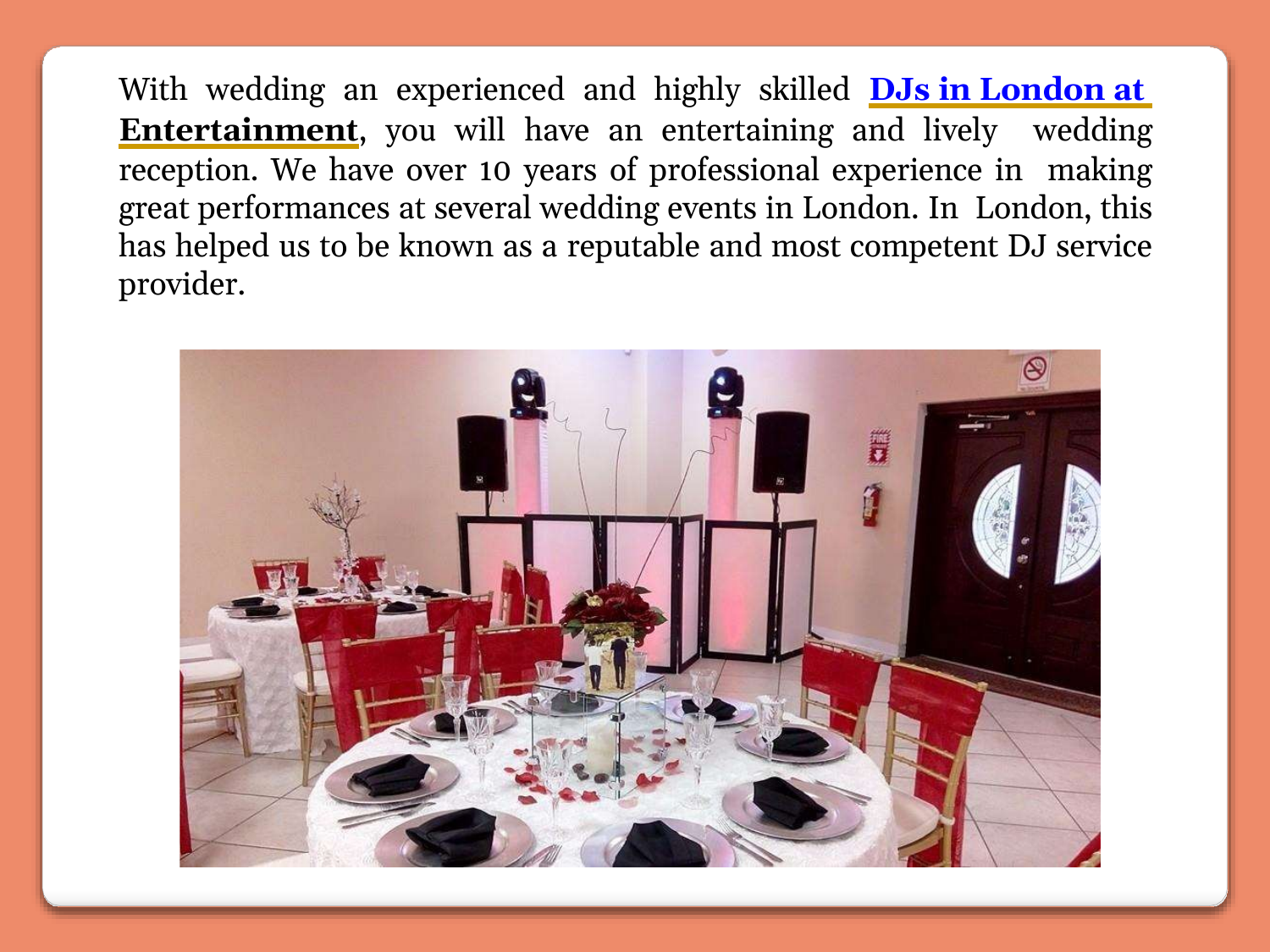

With wedding an experienced and highly skilled DJs in London at Entertainment, you will have an entertaining and lively  wedding reception. We have over 10 years of professional experience in  making great performances at several wedding events in London. In  London, this has helped us to be known as a reputable and most competent DJ service provider.